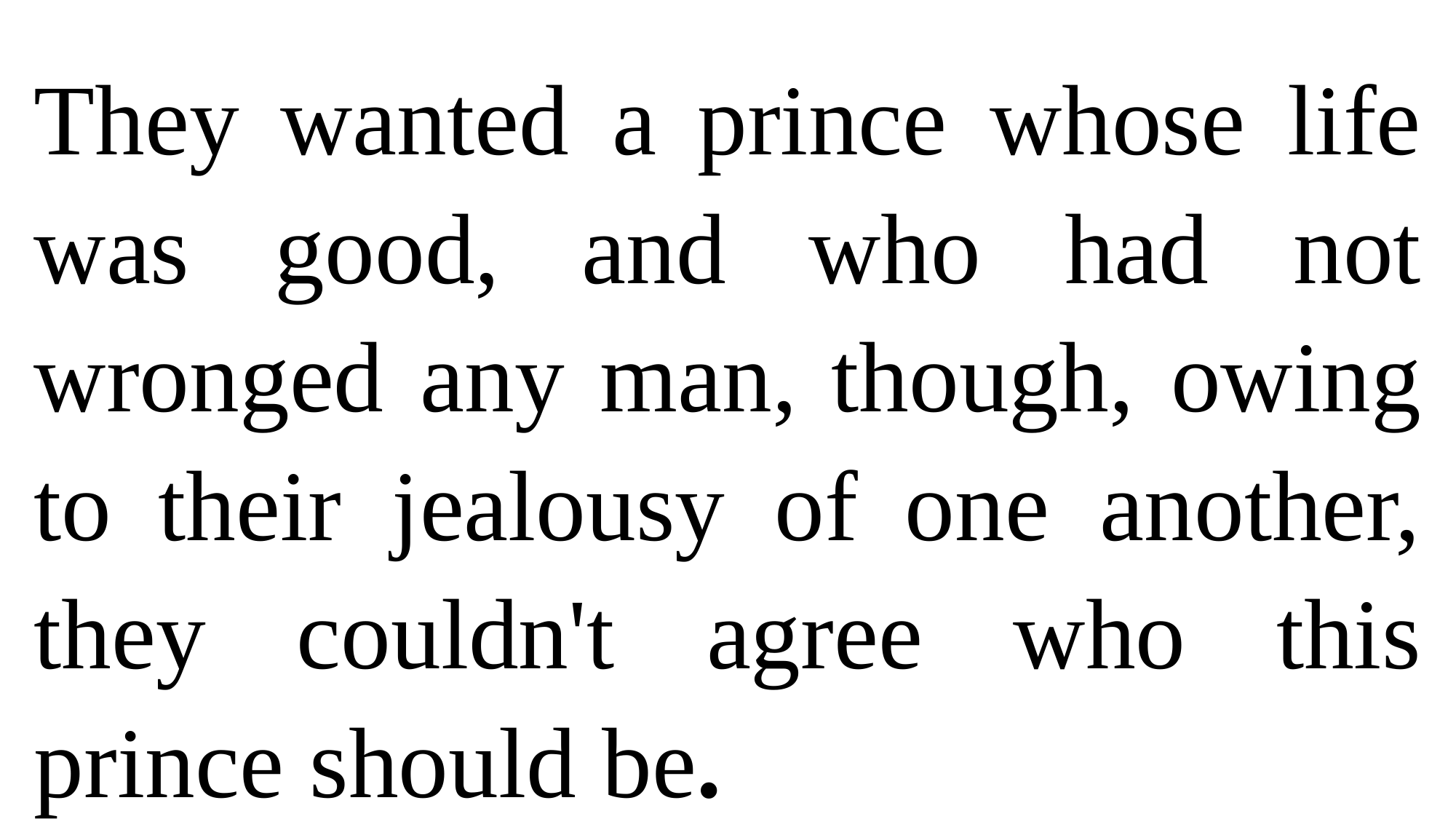

They wanted a prince whose life was good, and who had not wronged any man, though, owing to their jealousy of one another, they couldn't agree who this prince should be.